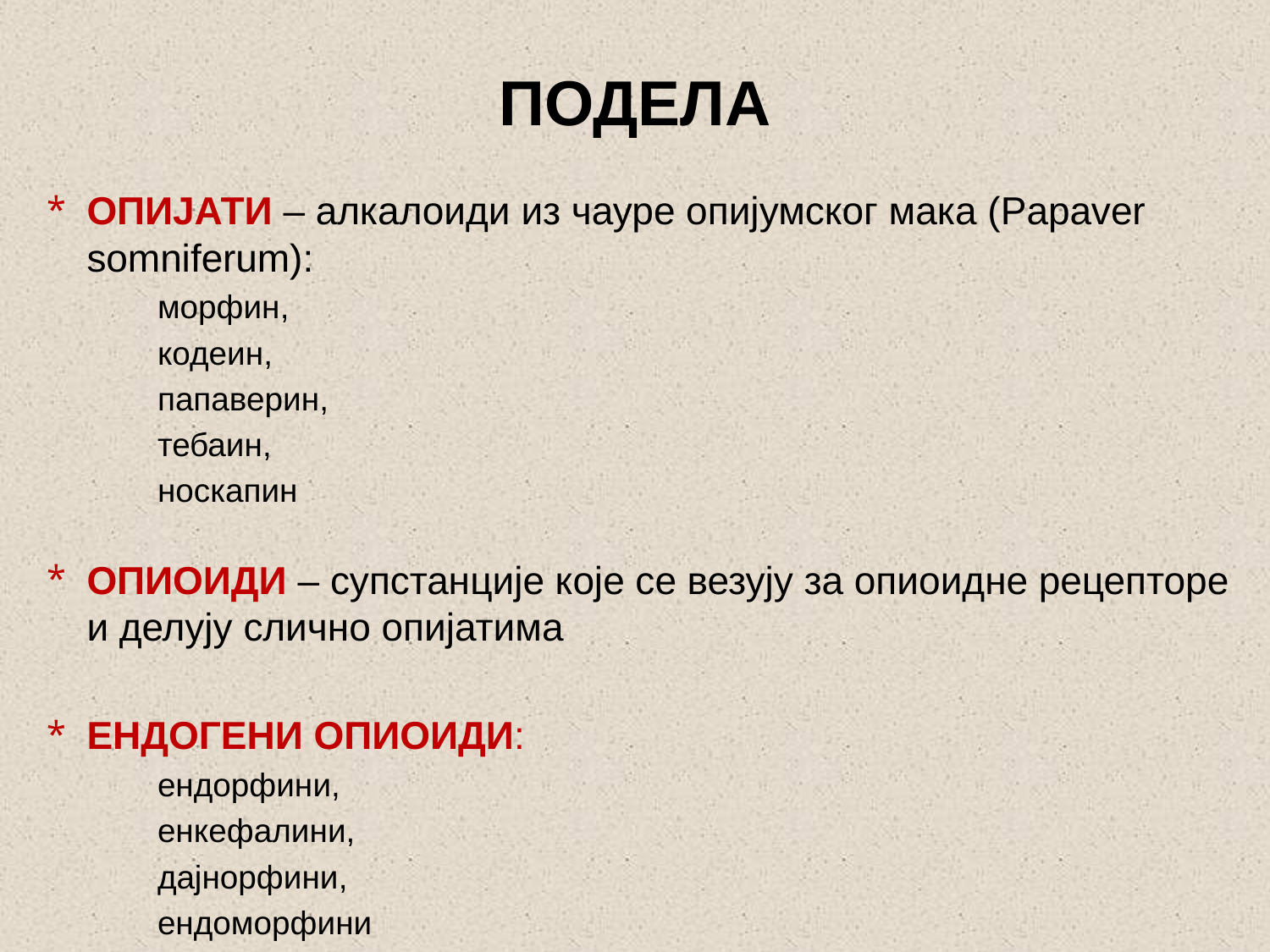

# ПОДЕЛА
ОПИЈАТИ – алкалоиди из чауре опијумског мака (Papaver somniferum):
морфин,
кодеин,
папаверин,
тебаин,
носкапин

ОПИОИДИ – супстанције које се везују за опиоидне рецепторе и делују слично опијатима

ЕНДОГЕНИ ОПИОИДИ:
ендорфини,
енкефалини,
дајнорфини,
ендоморфини